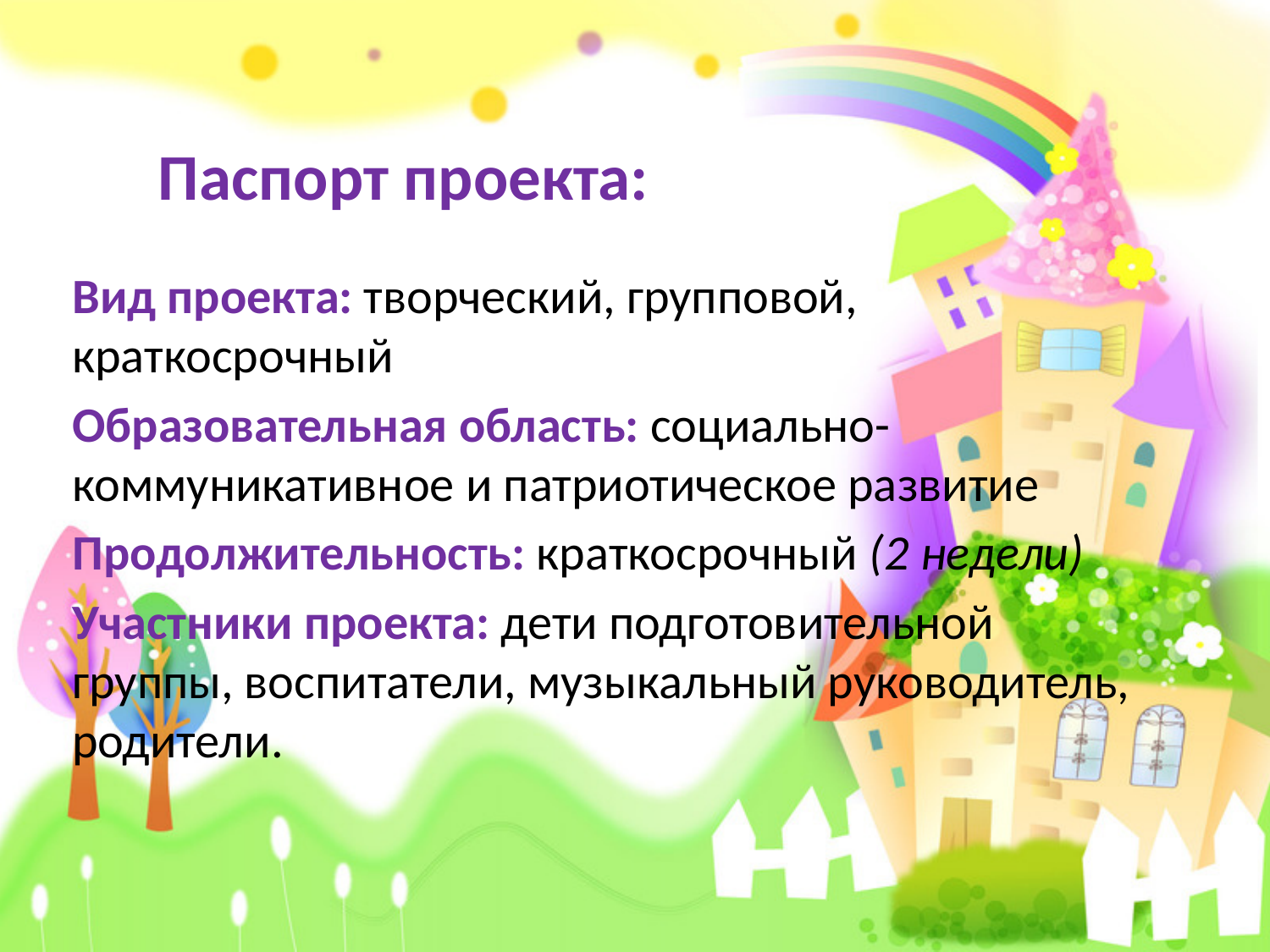

# Паспорт проекта:
Вид проекта: творческий, групповой, краткосрочный
Образовательная область: социально-коммуникативное и патриотическое развитие
Продолжительность: краткосрочный (2 недели)
Участники проекта: дети подготовительной группы, воспитатели, музыкальный руководитель, родители.